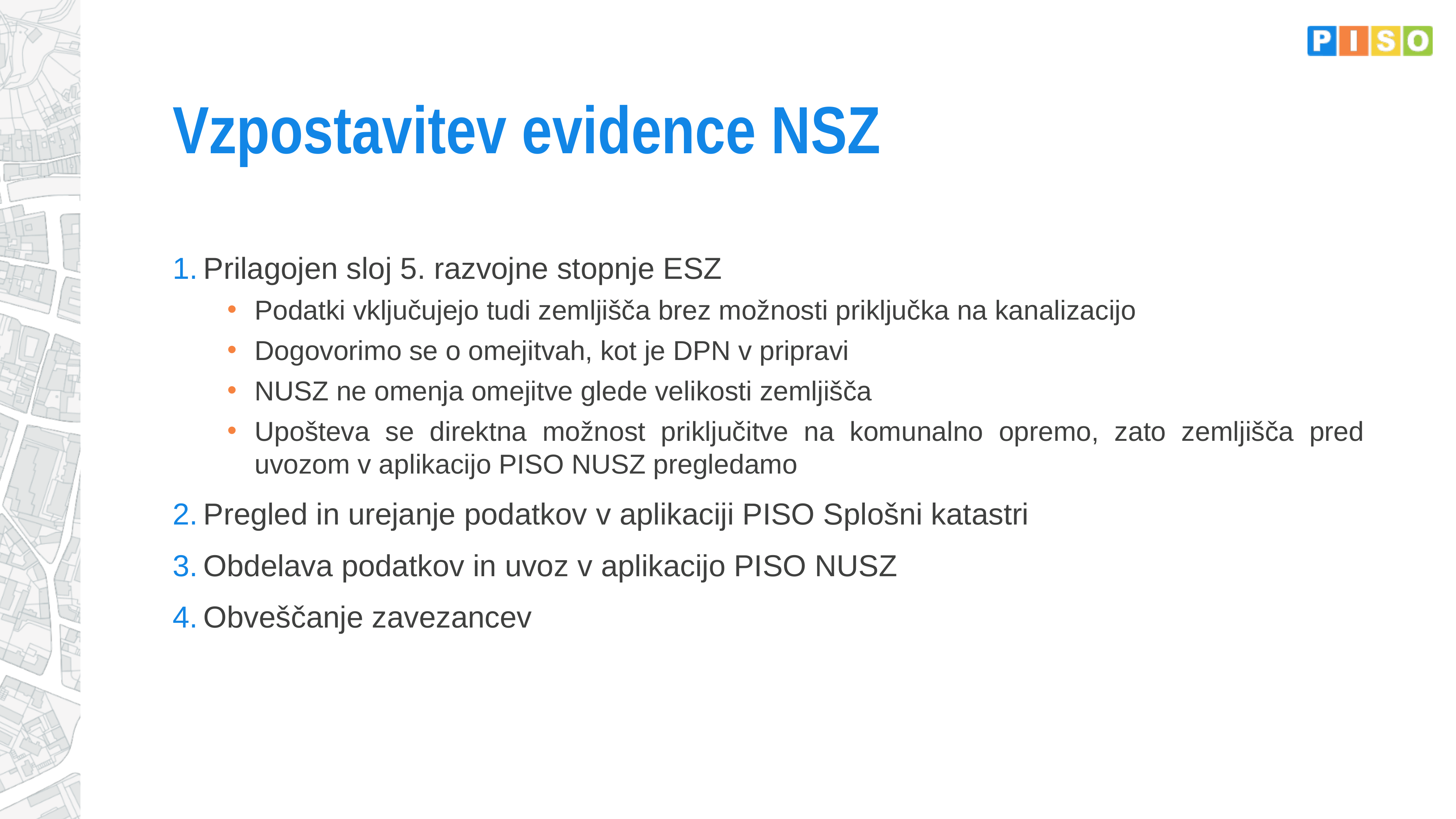

# Vzpostavitev evidence NSZ

Prilagojen sloj 5. razvojne stopnje ESZ
Podatki vključujejo tudi zemljišča brez možnosti priključka na kanalizacijo
Dogovorimo se o omejitvah, kot je DPN v pripravi
NUSZ ne omenja omejitve glede velikosti zemljišča
Upošteva se direktna možnost priključitve na komunalno opremo, zato zemljišča pred uvozom v aplikacijo PISO NUSZ pregledamo
Pregled in urejanje podatkov v aplikaciji PISO Splošni katastri
Obdelava podatkov in uvoz v aplikacijo PISO NUSZ
Obveščanje zavezancev